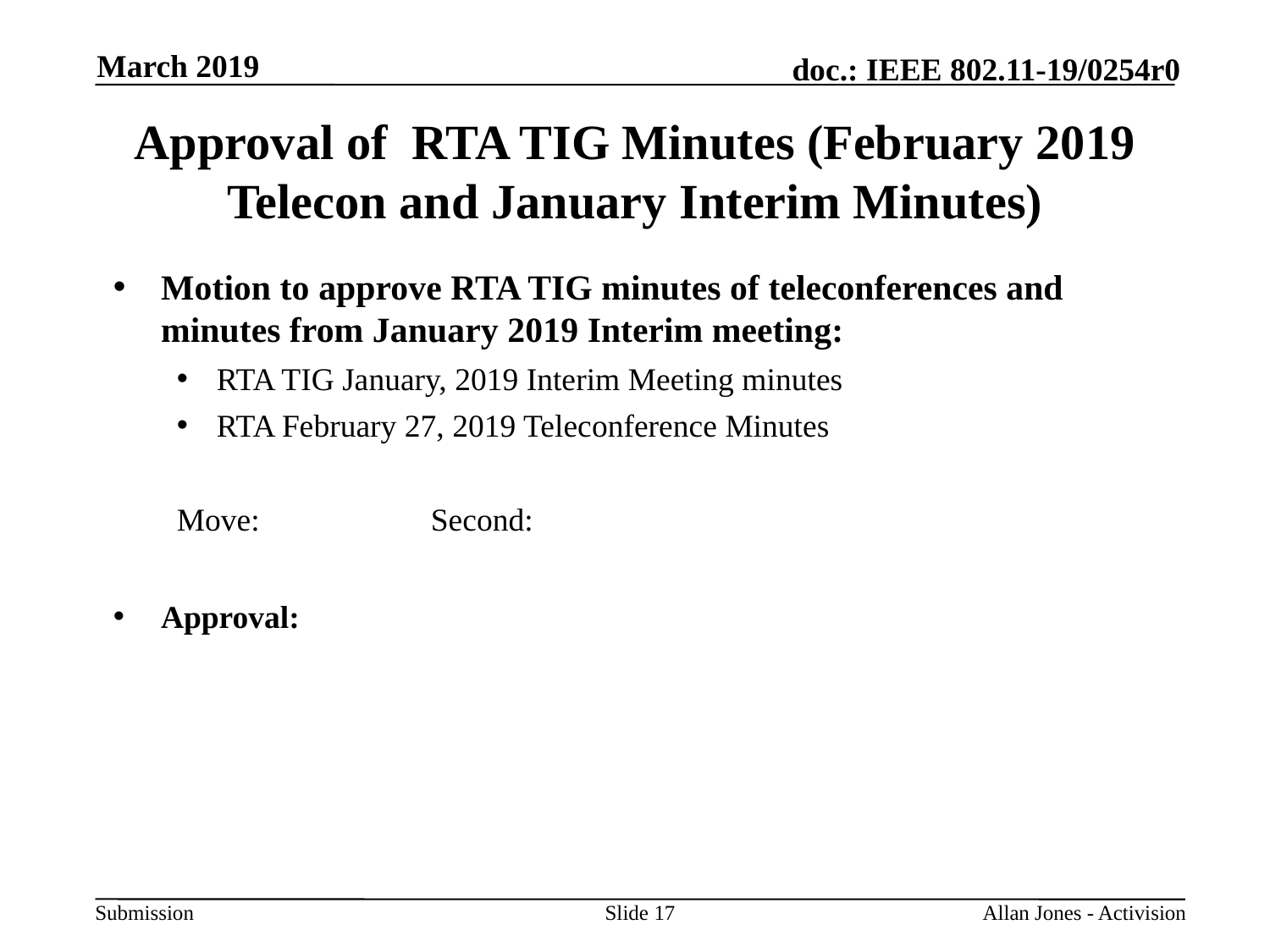

March 2019
# Approval of  RTA TIG Minutes (February 2019 Telecon and January Interim Minutes)
Motion to approve RTA TIG minutes of teleconferences and minutes from January 2019 Interim meeting:
RTA TIG January, 2019 Interim Meeting minutes
RTA February 27, 2019 Teleconference Minutes

Move: 		Second:

Approval:

Slide 17
Allan Jones - Activision